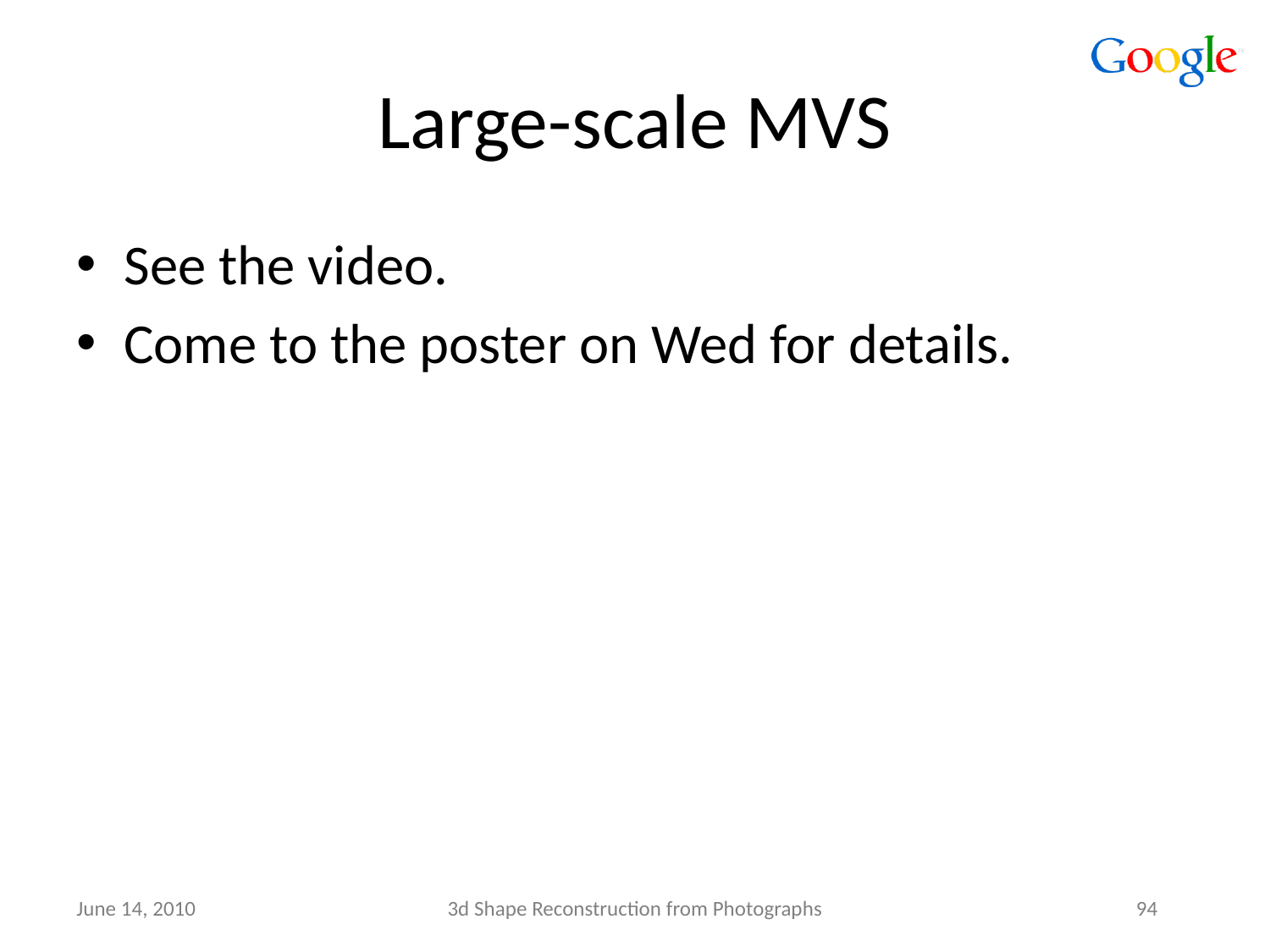

# Large-scale MVS
See the video.
Come to the poster on Wed for details.